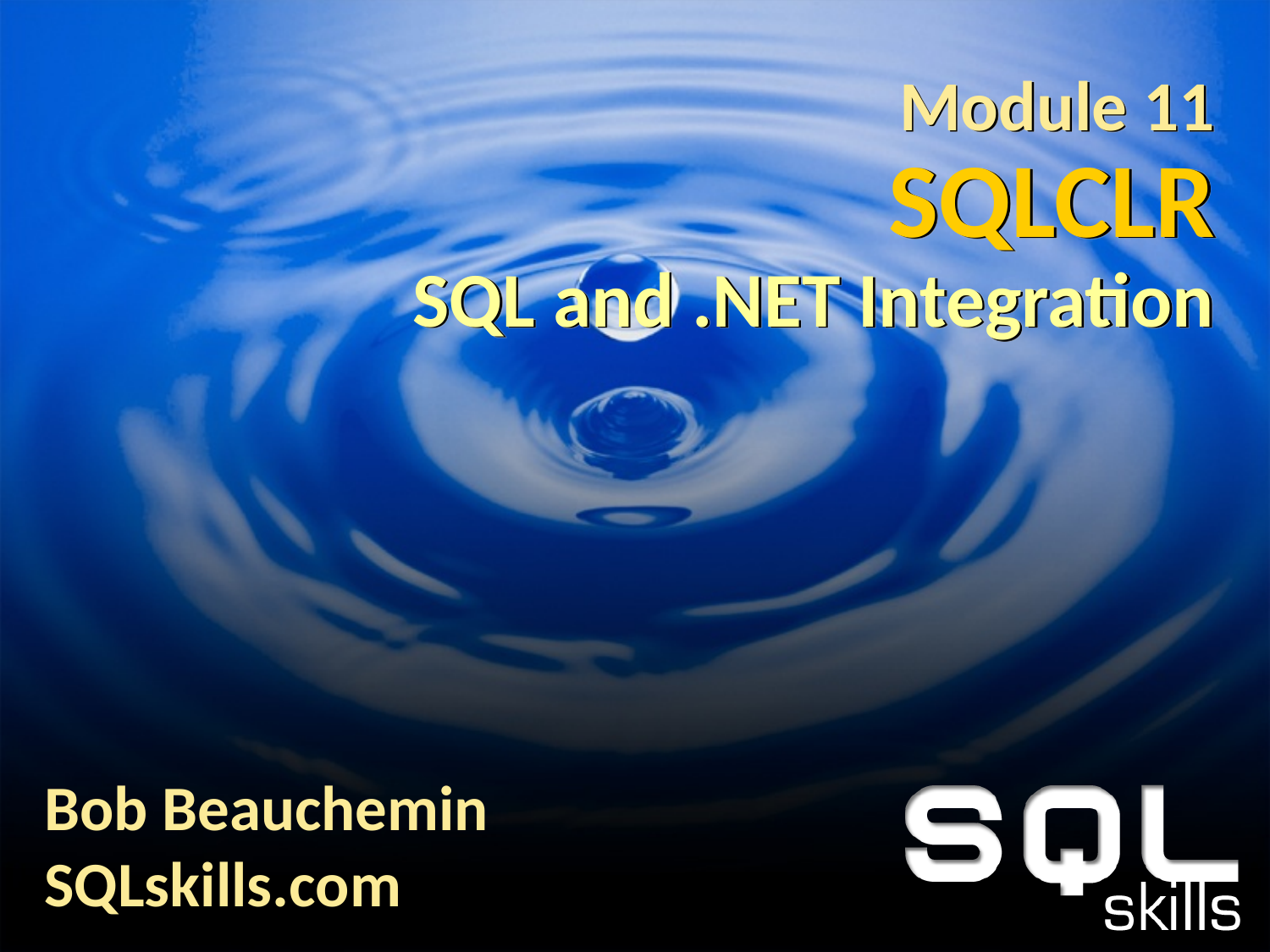

# Module 11 SQLCLR SQL and .NET Integration